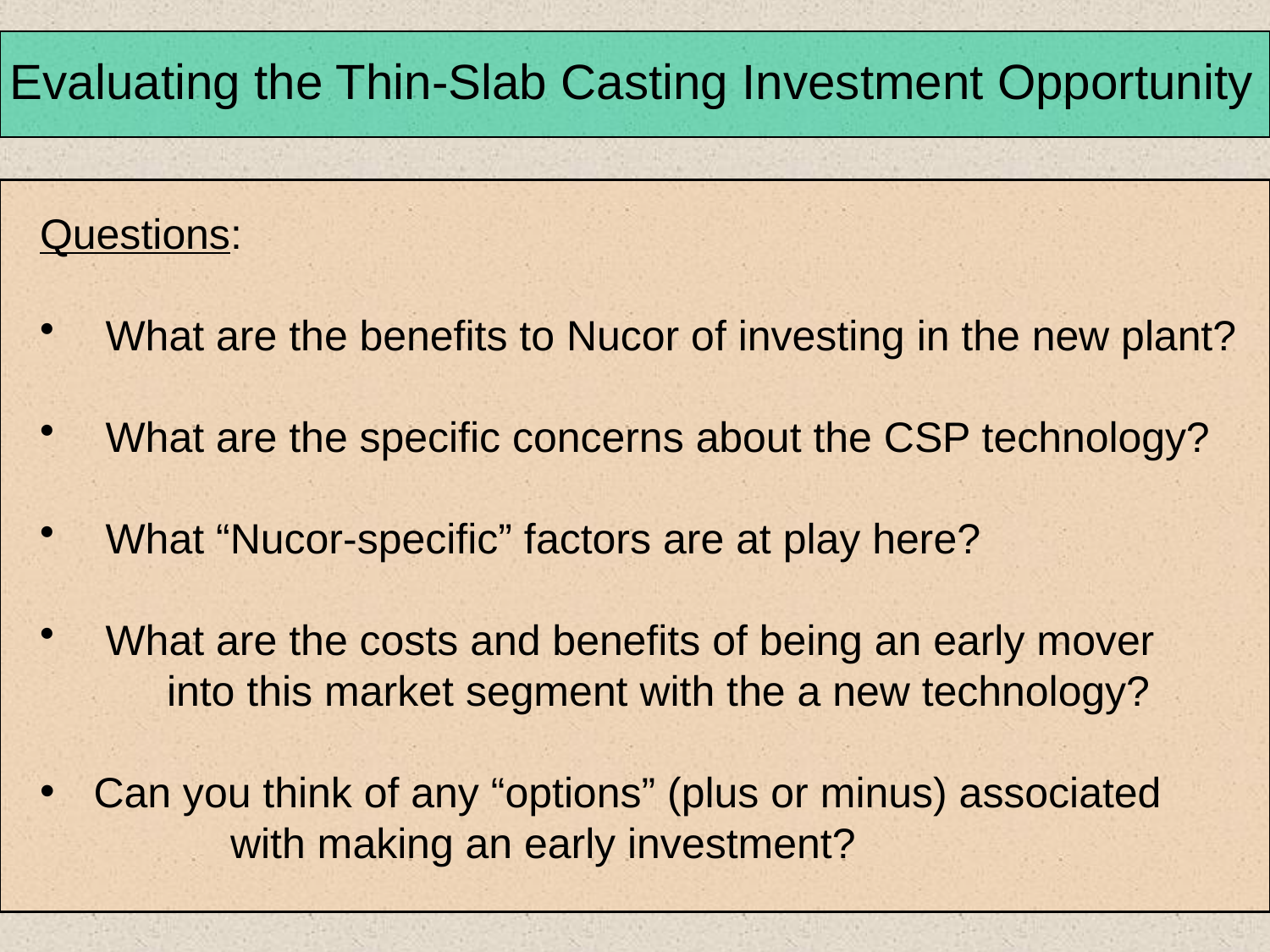

Evaluating the Thin-Slab Casting Investment Opportunity

Questions:

   What are the benefits to Nucor of investing in the new plant?

   What are the specific concerns about the CSP technology?

   What “Nucor-specific” factors are at play here?

   What are the costs and benefits of being an early mover
	into this market segment with the a new technology?

  Can you think of any “options” (plus or minus) associated
	with making an early investment?